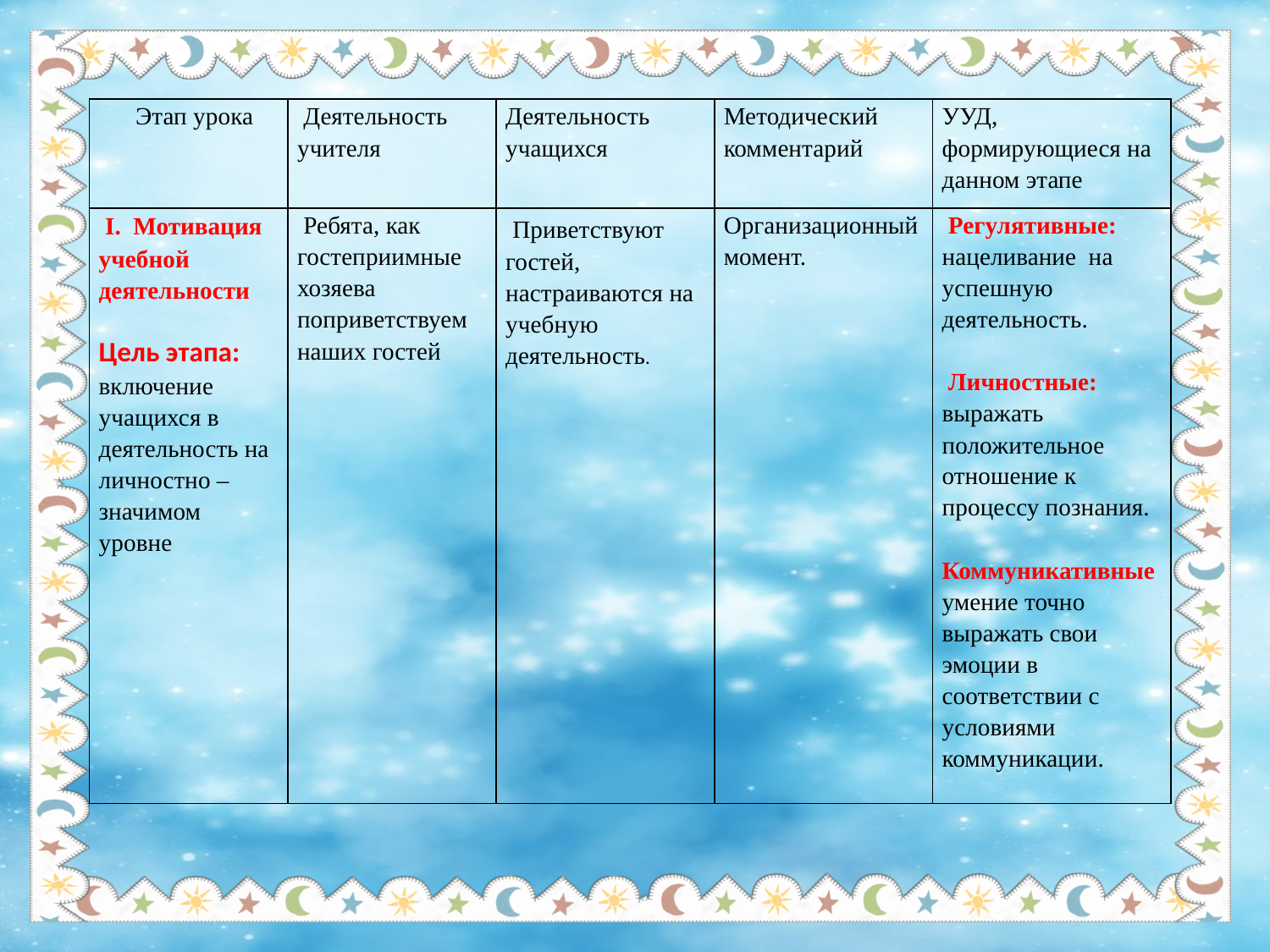

| Этап урока | Деятельность учителя | Деятельность учащихся | Методический комментарий | УУД, формирующиеся на данном этапе |
| --- | --- | --- | --- | --- |
| I. Мотивация учебной деятельности Цель этапа: включение учащихся в деятельность на личностно – значимом уровне | Ребята, как гостеприимные хозяева поприветствуем наших гостей | Приветствуют гостей, настраиваются на учебную деятельность. | Организационный момент. | Регулятивные: нацеливание на успешную деятельность. Личностные: выражать положительное отношение к процессу познания. Коммуникативные умение точно выражать свои эмоции в соответствии с условиями коммуникации. |